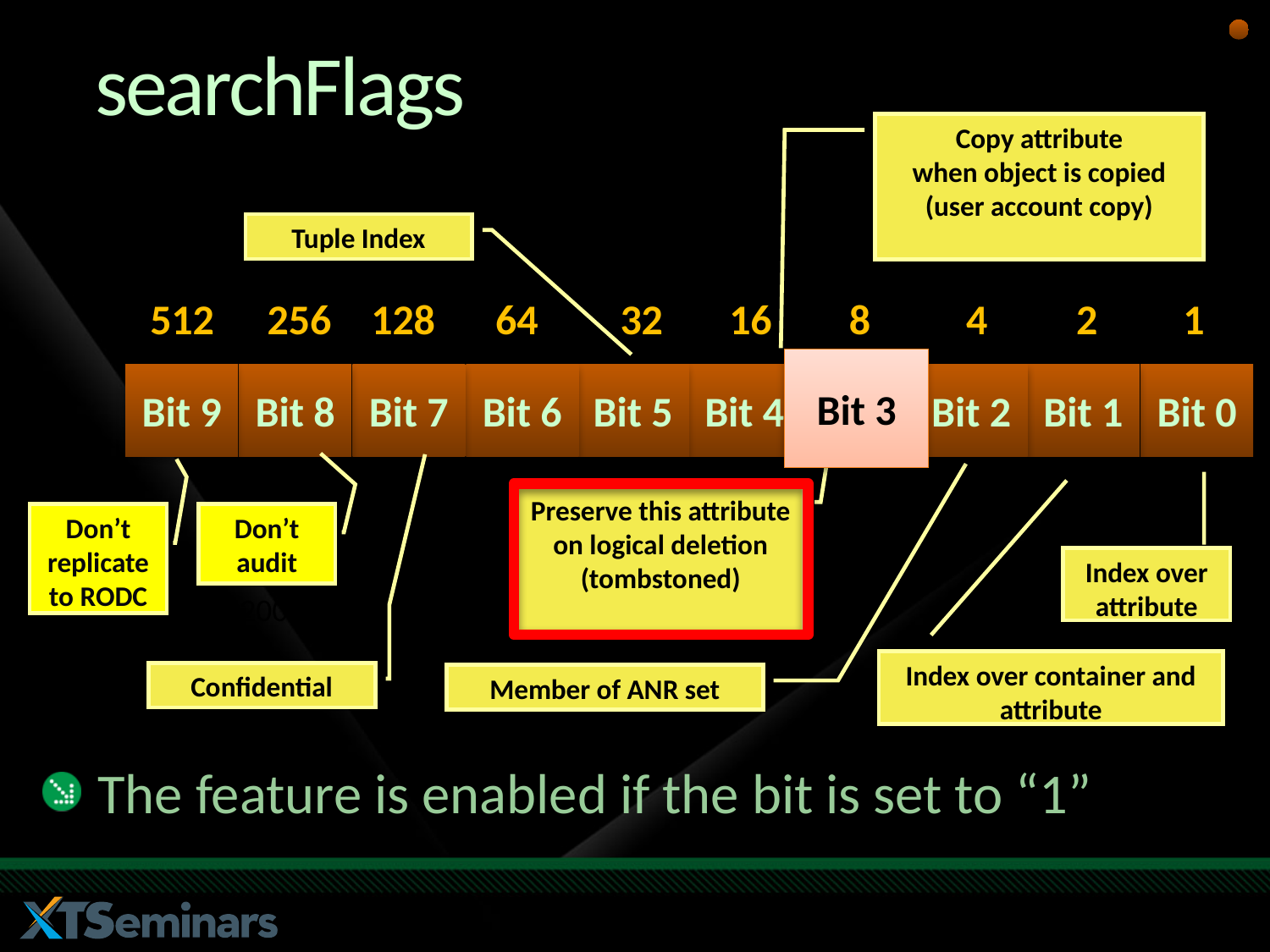

# searchFlags
Copy attribute
when object is copied
(user account copy)
Tuple Index
512
256
128
64
32
16
8
4
2
1
Bit 3
Bit 9
Bit 8
Bit 7
Bit 6
Bit 5
Bit 4
Bit 3
Bit 2
Bit 1
Bit 0

Index over attribute

Index over container and attribute

Preserve this attribute on logical deletion (tombstoned)
Don’t replicate to RODC
Don’t audit
2008
2008
Confidential
Member of ANR set
The feature is enabled if the bit is set to “1”